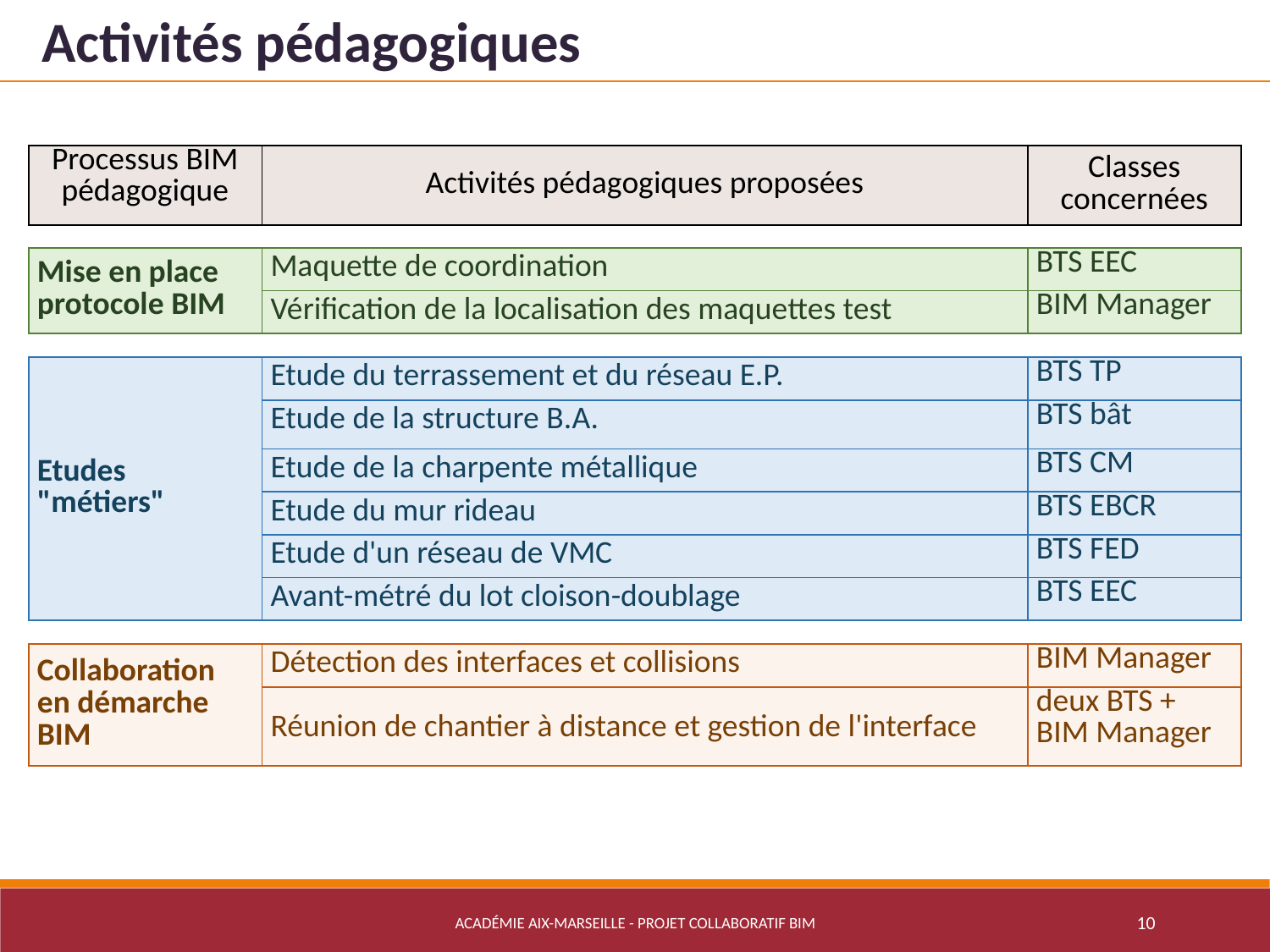

Activités pédagogiques
| Processus BIM pédagogique | Activités pédagogiques proposées | Classes concernées |
| --- | --- | --- |
|  |  |  |
| Mise en place protocole BIM | Maquette de coordination | BTS EEC |
|  | Vérification de la localisation des maquettes test | BIM Manager |
|  |  |  |
| Etudes "métiers" | Etude du terrassement et du réseau E.P. | BTS TP |
|  | Etude de la structure B.A. | BTS bât |
|  | Etude de la charpente métallique | BTS CM |
|  | Etude du mur rideau | BTS EBCR |
|  | Etude d'un réseau de VMC | BTS FED |
|  | Avant-métré du lot cloison-doublage | BTS EEC |
|  |  |  |
| Collaboration en démarche BIM | Détection des interfaces et collisions | BIM Manager |
|  | Réunion de chantier à distance et gestion de l'interface | deux BTS + BIM Manager |
Académie Aix-Marseille - Projet Collaboratif BIM
10